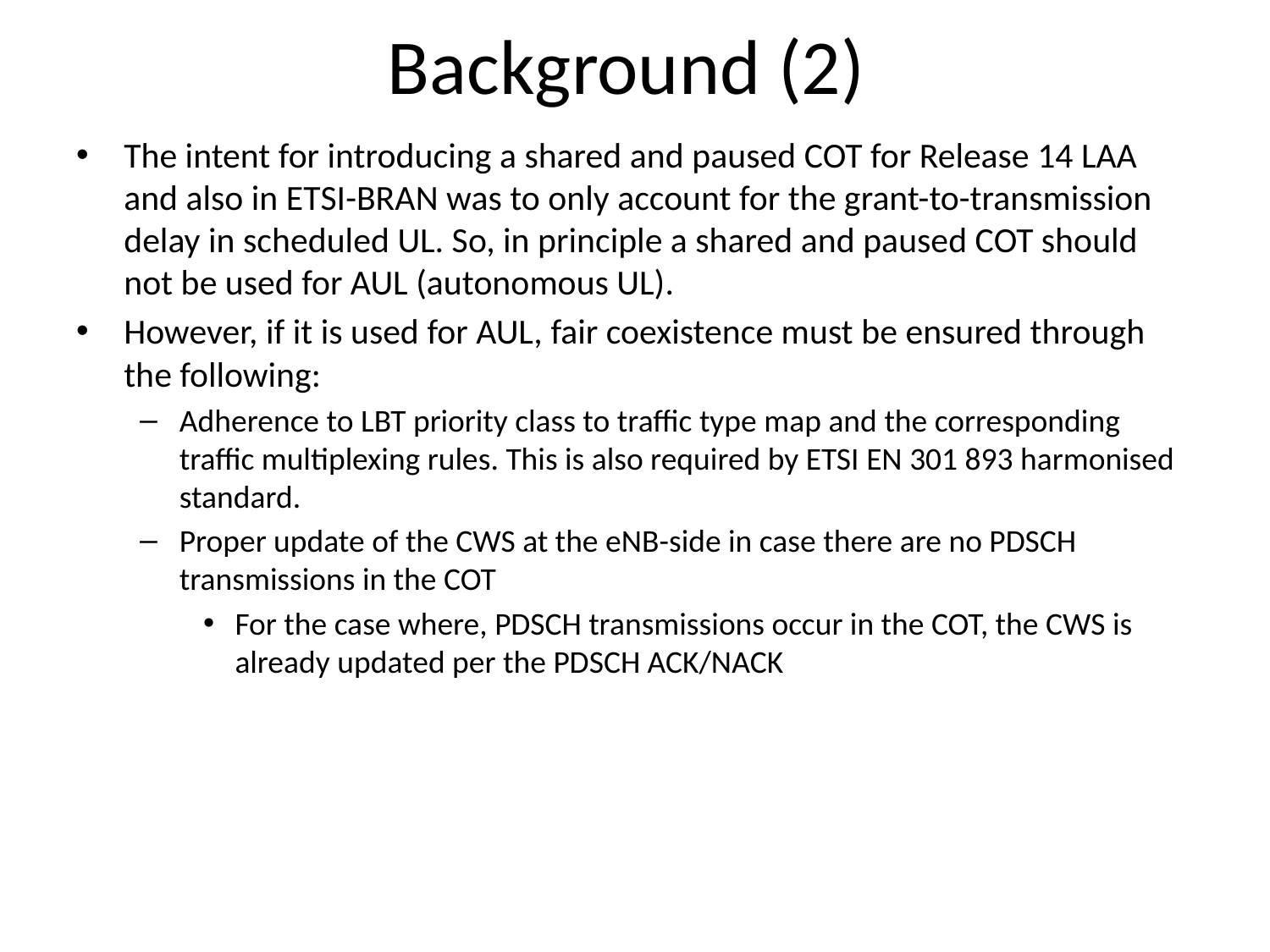

# Background (2)
The intent for introducing a shared and paused COT for Release 14 LAA and also in ETSI-BRAN was to only account for the grant-to-transmission delay in scheduled UL. So, in principle a shared and paused COT should not be used for AUL (autonomous UL).
However, if it is used for AUL, fair coexistence must be ensured through the following:
Adherence to LBT priority class to traffic type map and the corresponding traffic multiplexing rules. This is also required by ETSI EN 301 893 harmonised standard.
Proper update of the CWS at the eNB-side in case there are no PDSCH transmissions in the COT
For the case where, PDSCH transmissions occur in the COT, the CWS is already updated per the PDSCH ACK/NACK